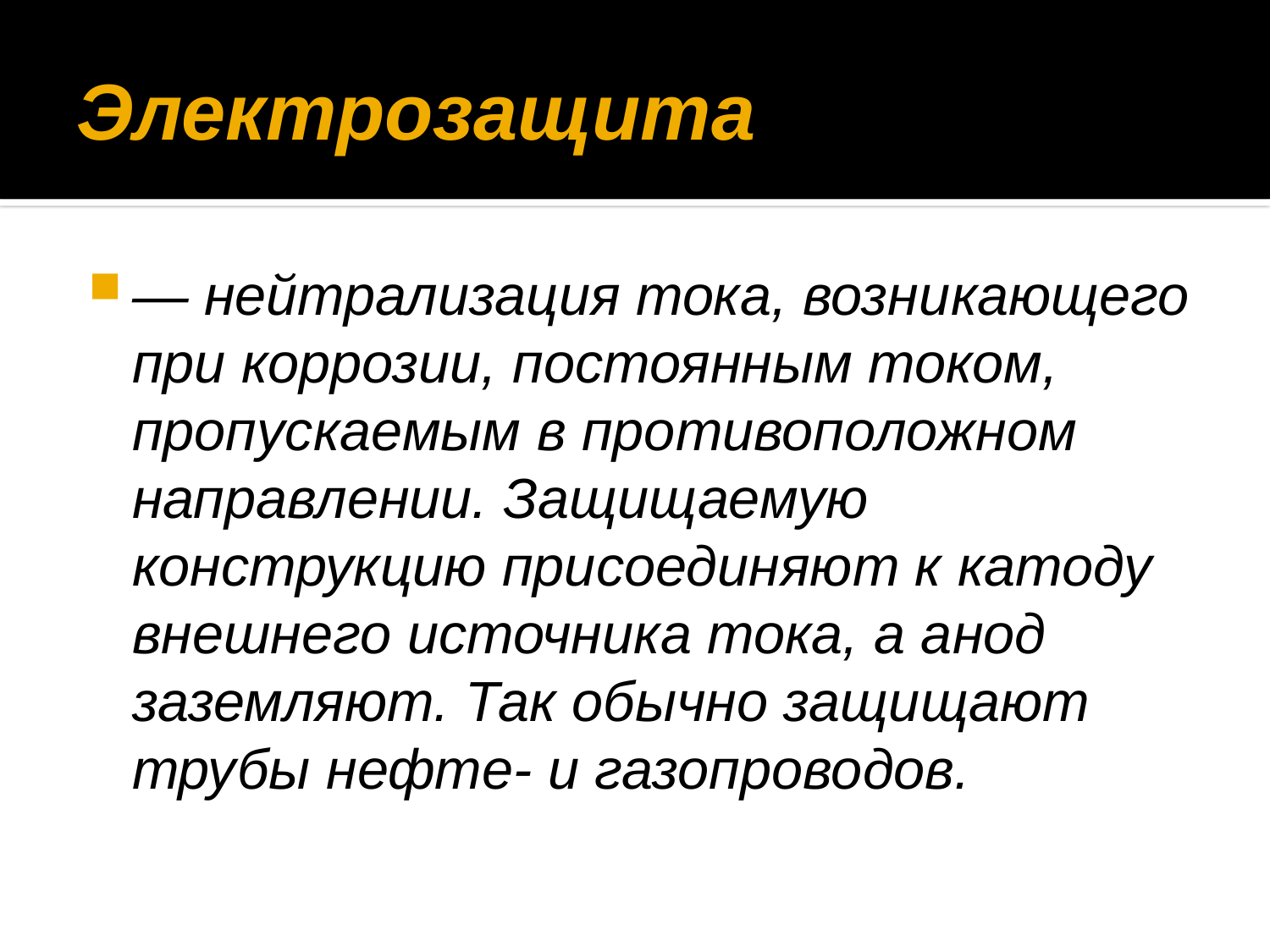

# Электрозащита
— нейтрализация тока, возни­кающего при коррозии, постоянным током, пропус­каемым в противоположном направлении. Защищае­мую конструкцию присоединяют к катоду внешнего источника тока, а анод заземляют. Так обычно защи­щают трубы нефте- и газопроводов.